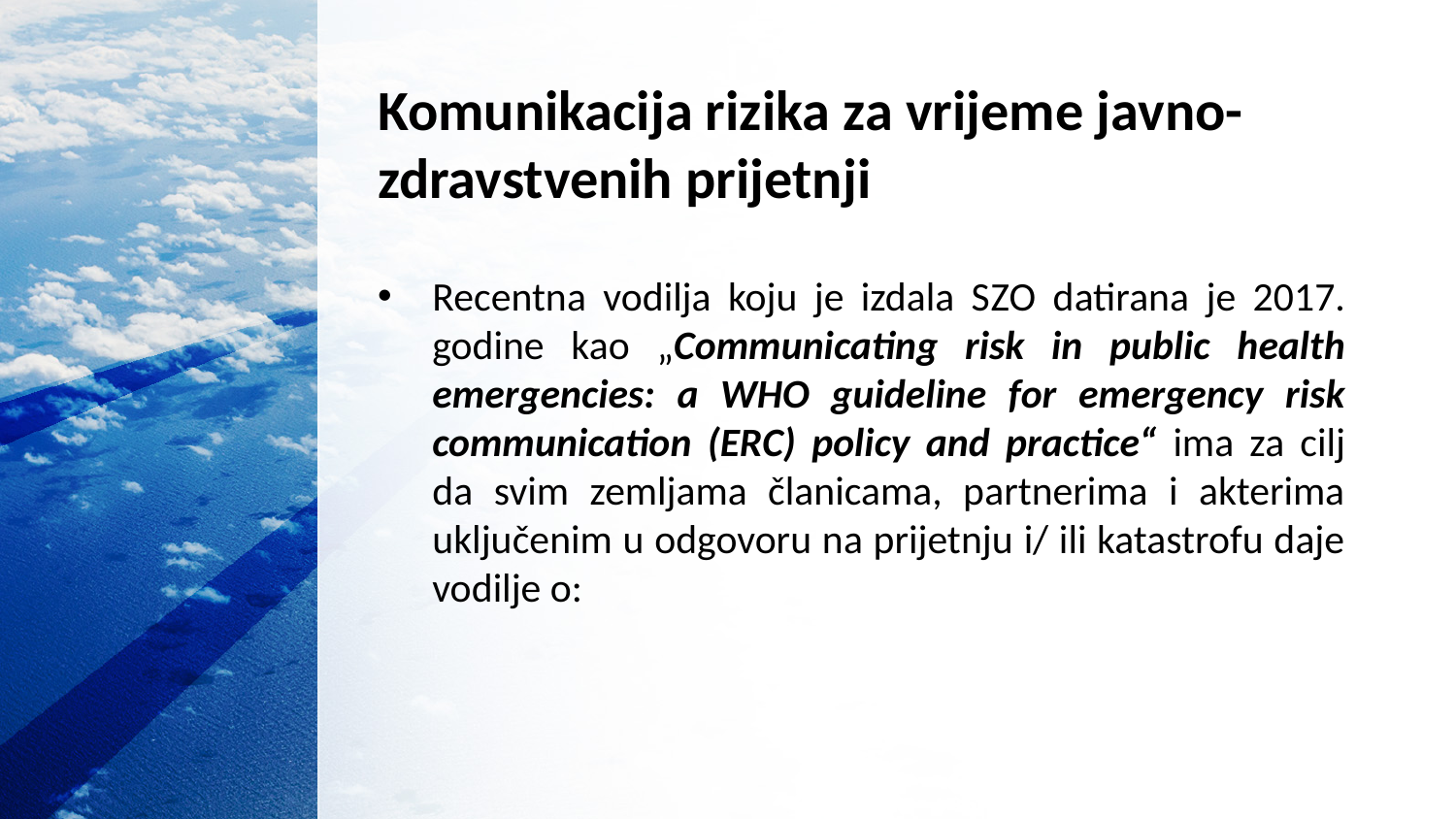

# Komunikacija rizika za vrijeme javno-zdravstvenih prijetnji
Recentna vodilja koju je izdala SZO datirana je 2017. godine kao „Communicating risk in public health emergencies: a WHO guideline for emergency risk communication (ERC) policy and practice“ ima za cilj da svim zemljama članicama, partnerima i akterima uključenim u odgovoru na prijetnju i/ ili katastrofu daje vodilje o: